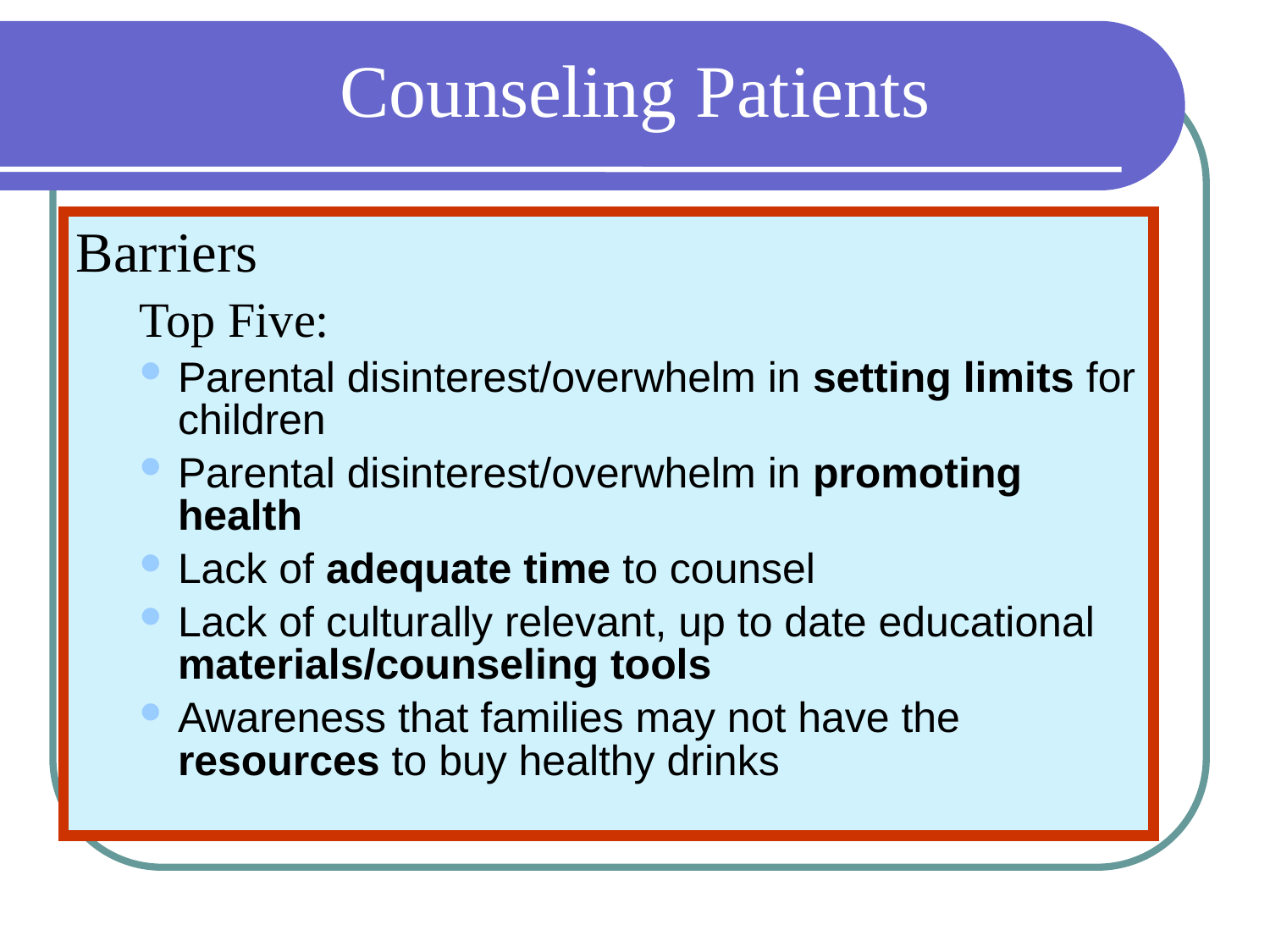

Counseling Patients
Barriers
	Top Five:
Parental disinterest/overwhelm in setting limits for children
Parental disinterest/overwhelm in promoting health
Lack of adequate time to counsel
Lack of culturally relevant, up to date educational materials/counseling tools
Awareness that families may not have the resources to buy healthy drinks